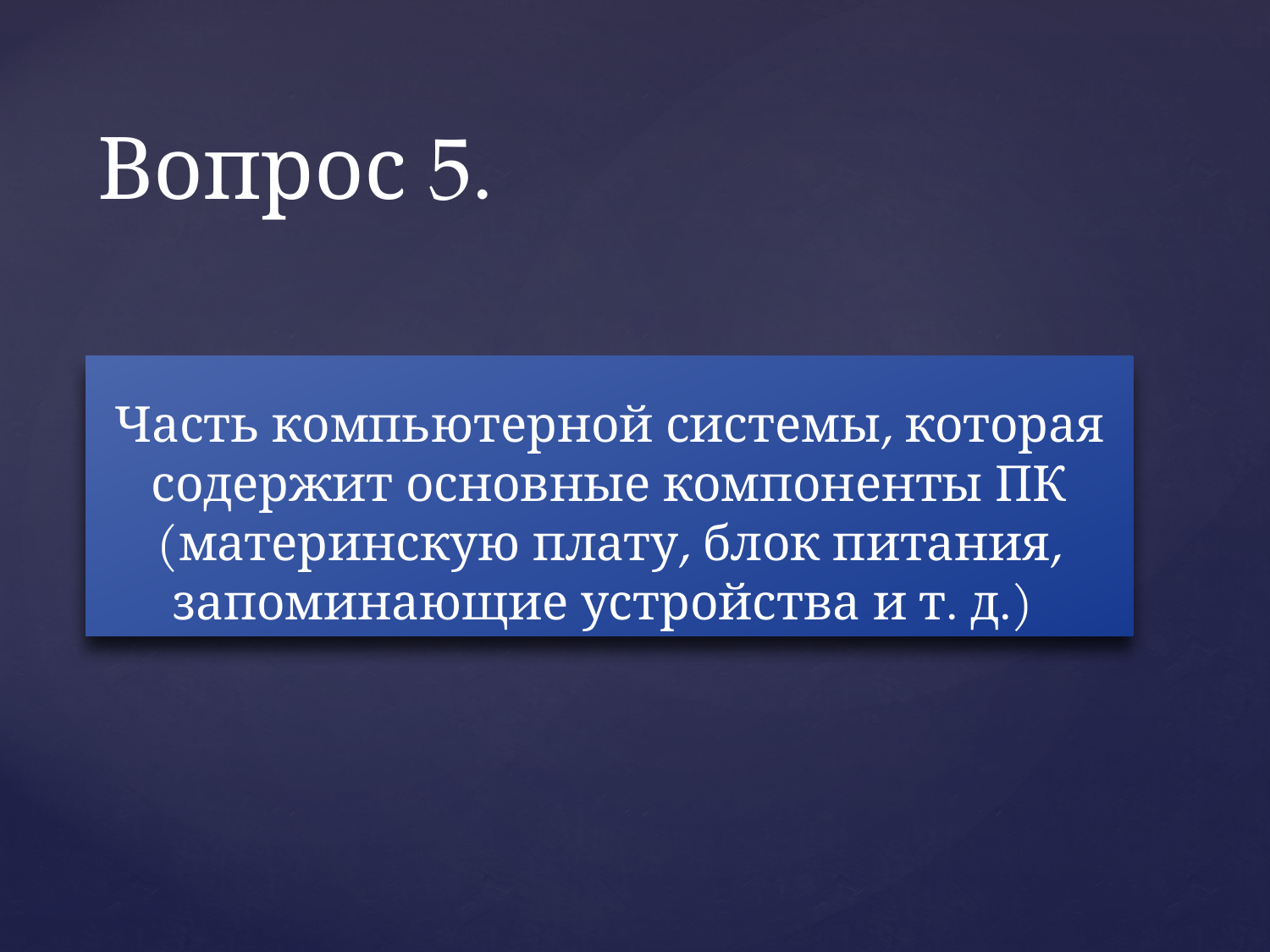

# Вопрос 5.
Часть компьютерной системы, которая содержит основные компоненты ПК (материнскую плату, блок питания, запоминающие устройства и т. д.)